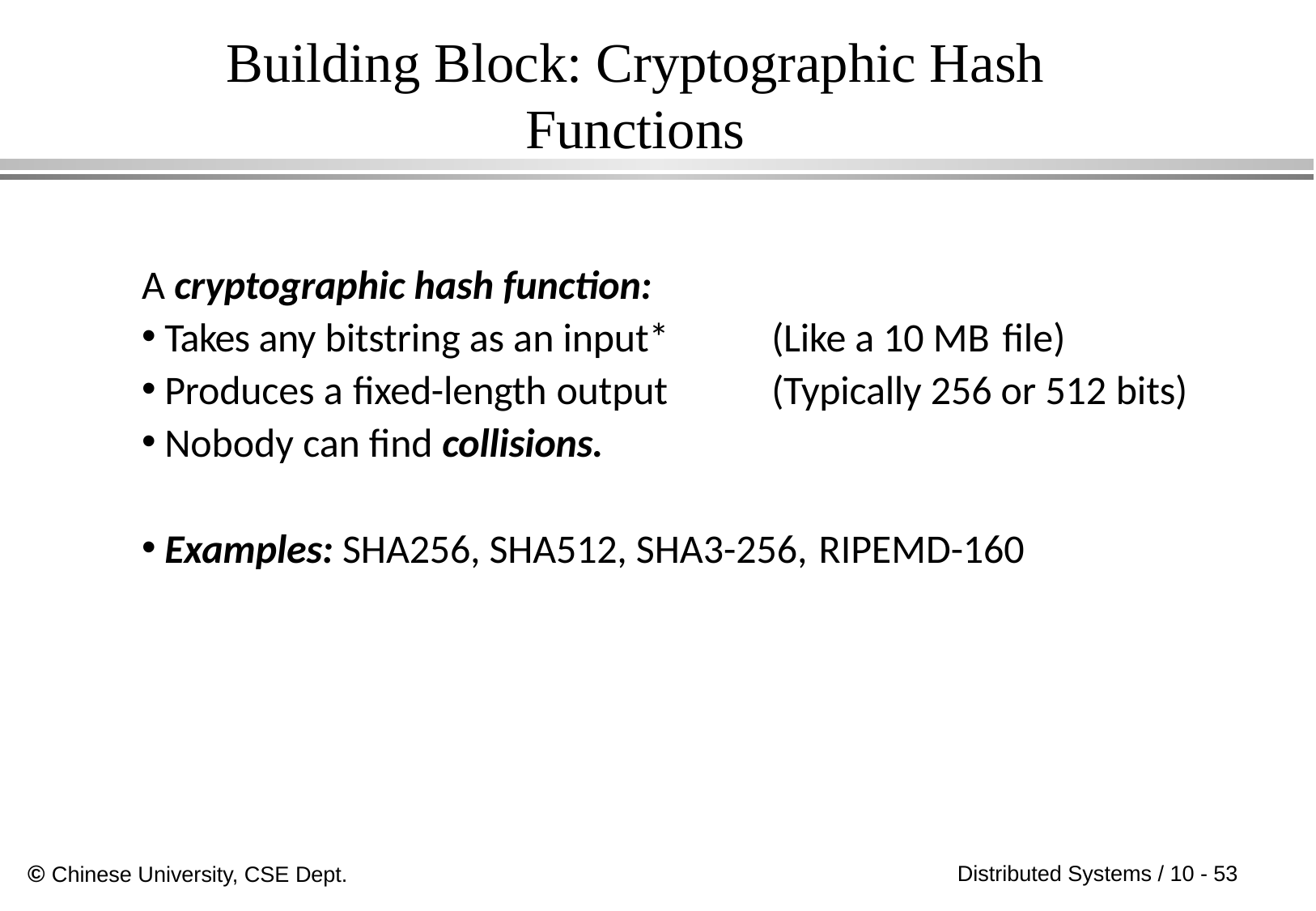

# Building Block: Cryptographic Hash Functions
A cryptographic hash function:
Takes any bitstring as an input* 	(Like a 10 MB file)
Produces a fixed-length output	(Typically 256 or 512 bits)
Nobody can find collisions.

Examples: SHA256, SHA512, SHA3-256, RIPEMD-160